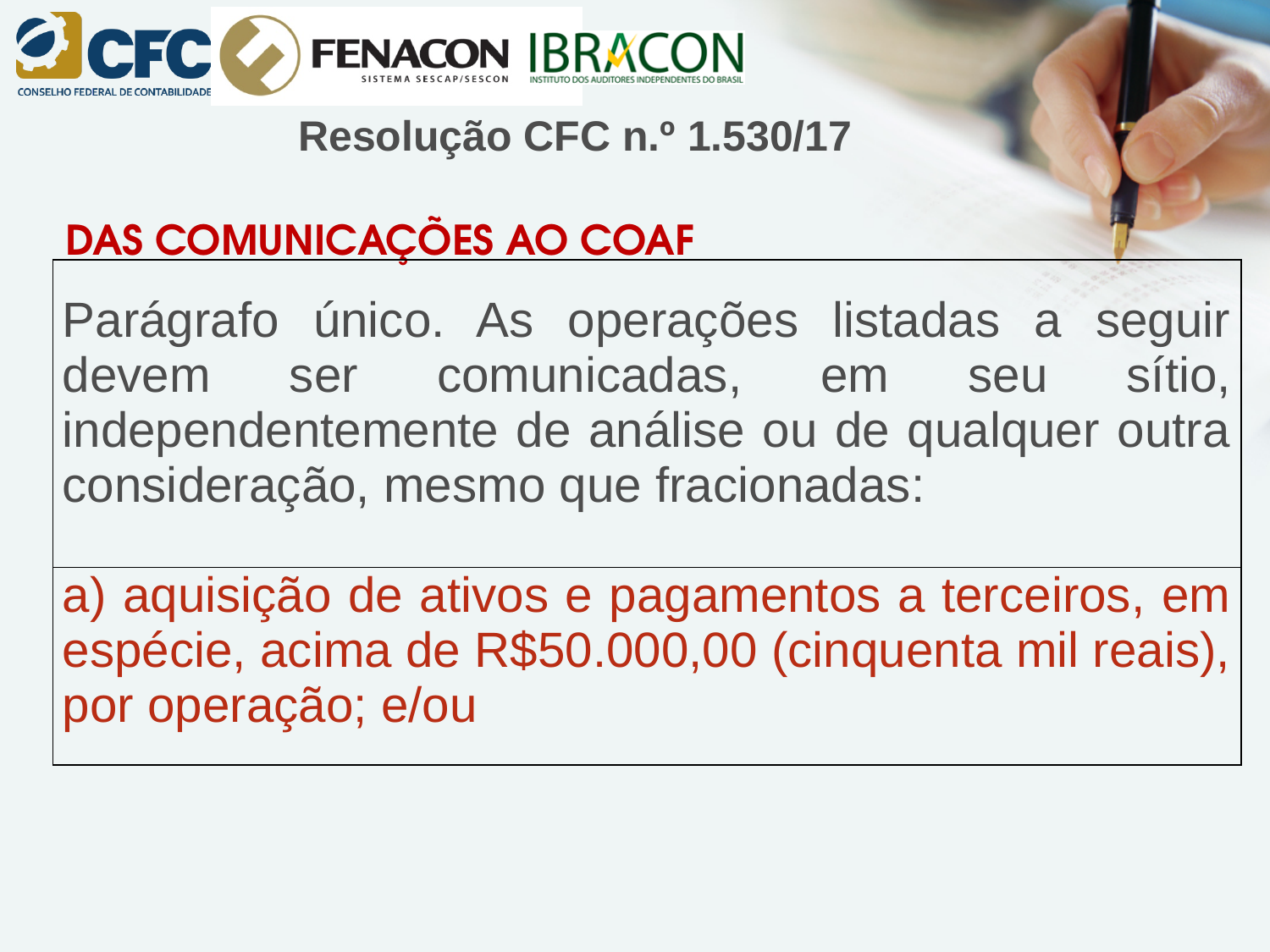

# Resolução CFC n.º 1.530/17

DAS COMUNICAÇÕES AO COAF
| Parágrafo único. As operações listadas a seguir devem ser comunicadas, em seu sítio, independentemente de análise ou de qualquer outra consideração, mesmo que fracionadas: |
| --- |
| a) aquisição de ativos e pagamentos a terceiros, em espécie, acima de R$50.000,00 (cinquenta mil reais), por operação; e/ou |